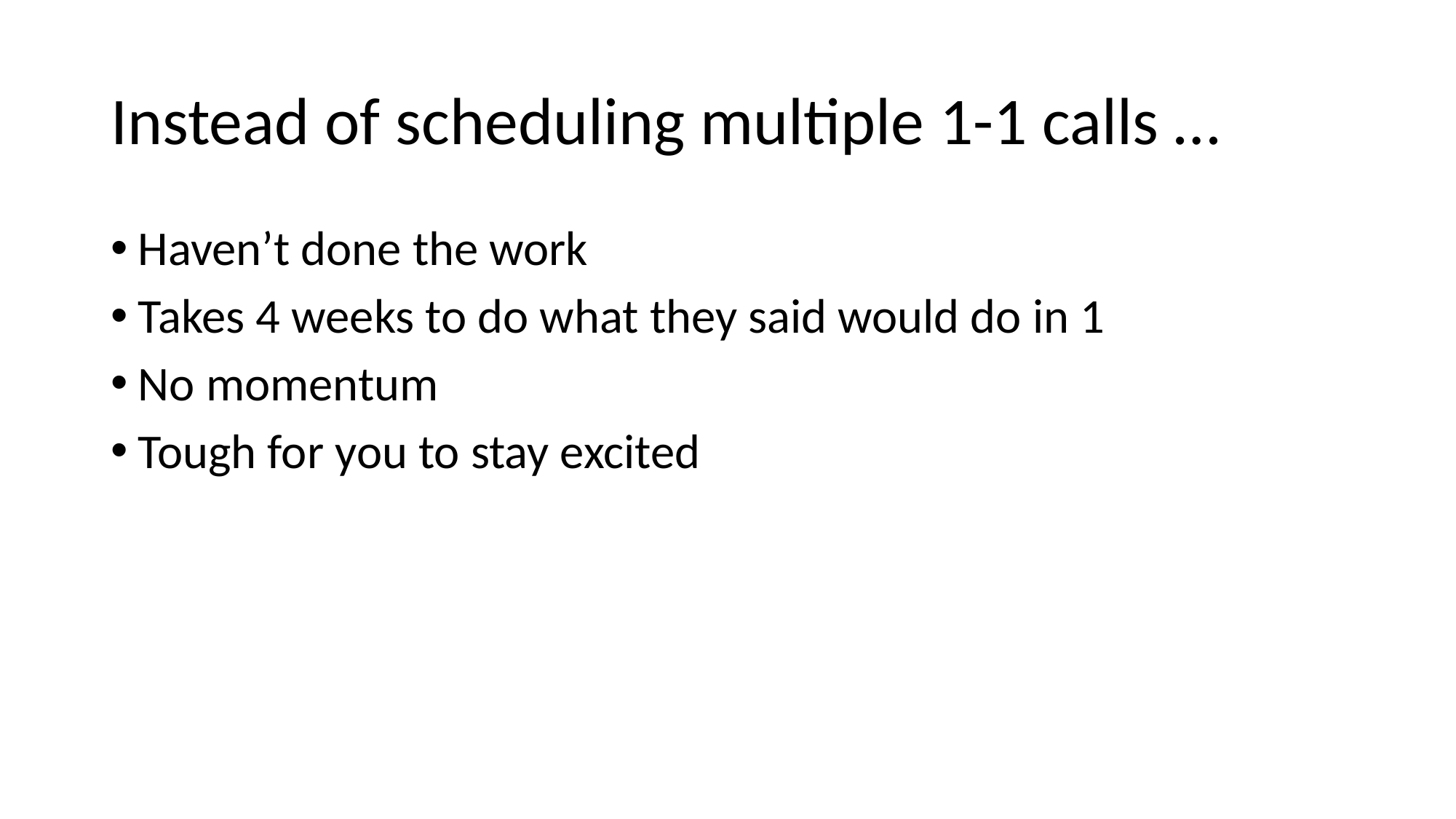

# Instead of scheduling multiple 1-1 calls …
Haven’t done the work
Takes 4 weeks to do what they said would do in 1
No momentum
Tough for you to stay excited